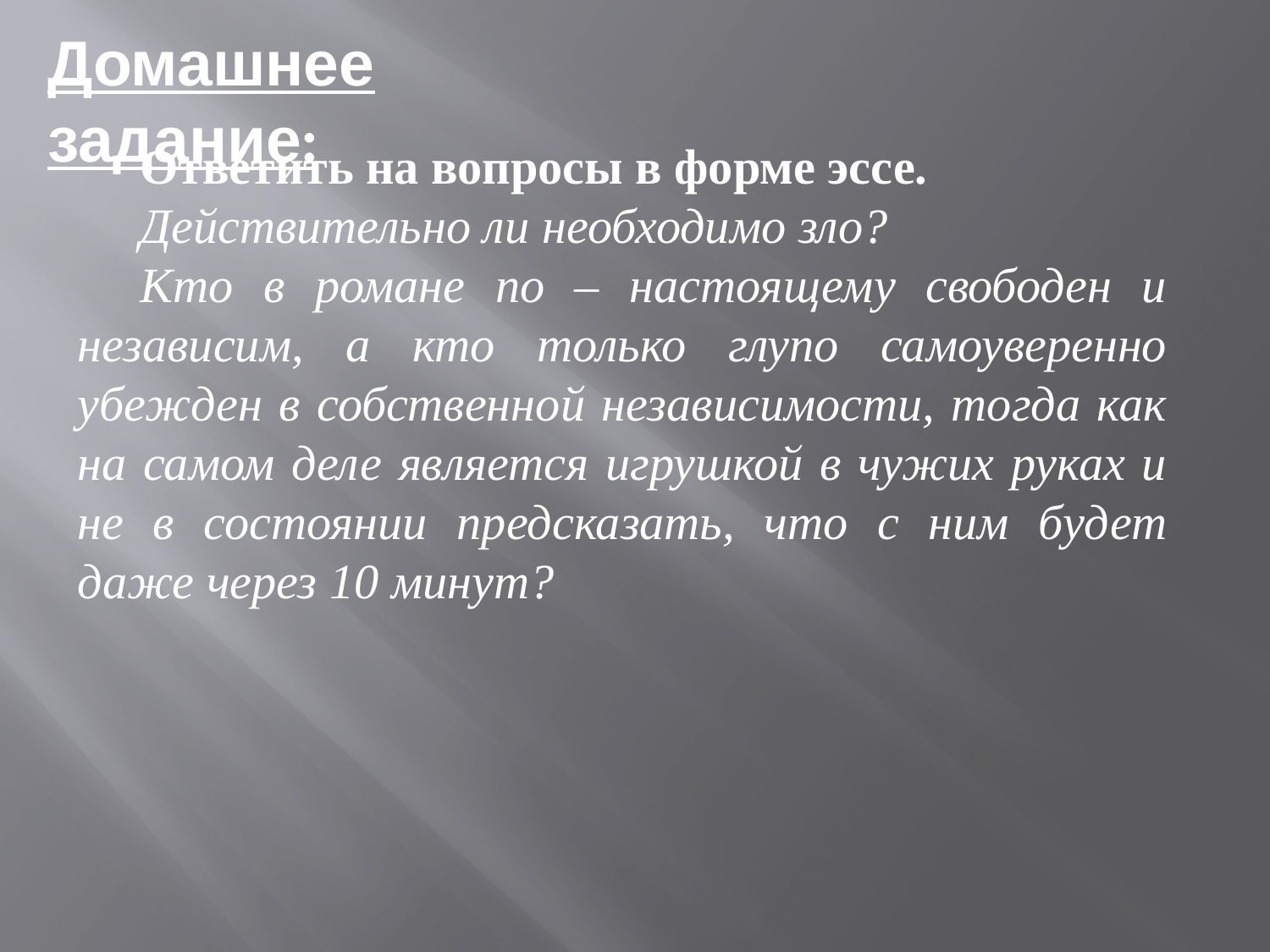

Домашнее задание:
Ответить на вопросы в форме эссе.
Действительно ли необходимо зло?
Кто в романе по – настоящему свободен и независим, а кто только глупо самоуверенно убежден в собственной независимости, тогда как на самом деле является игрушкой в чужих руках и не в состоянии предсказать, что с ним будет даже через 10 минут?